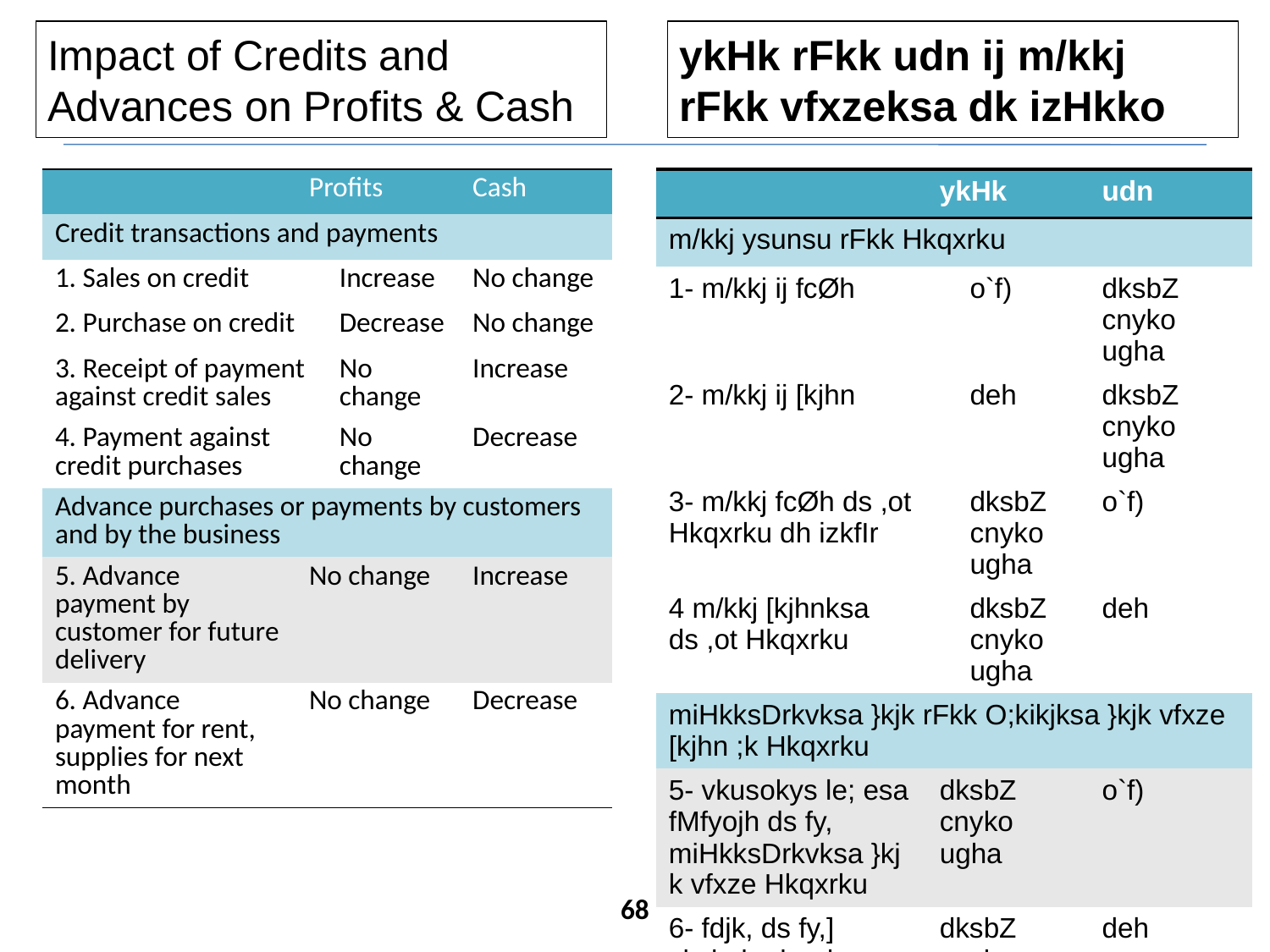

Impact of Credits and Advances on Profits & Cash
ykHk rFkk udn ij m/kkj rFkk vfxzeksa dk izHkko
|  | Profits |  | Cash |
| --- | --- | --- | --- |
| Credit transactions and payments |  |  |  |
| 1. Sales on credit |  | Increase | No change |
| 2. Purchase on credit |  | Decrease | No change |
| 3. Receipt of payment against credit sales |  | No change | Increase |
| 4. Payment against credit purchases |  | No change | Decrease |
| Advance purchases or payments by customers and by the business |  |  |  |
| 5. Advance payment by customer for future delivery | No change |  | Increase |
| 6. Advance payment for rent, supplies for next month | No change |  | Decrease |
|  | ykHk |  | udn |
| --- | --- | --- | --- |
| m/kkj ysunsu rFkk Hkqxrku |  |  |  |
| 1- m/kkj ij fcØh |  | o`f) | dksbZ cnyko ugha |
| 2- m/kkj ij [kjhn |  | deh | dksbZ cnyko ugha |
| 3- m/kkj fcØh ds ,ot Hkqxrku dh izkfIr |  | dksbZ cnyko ugha | o`f) |
| 4 m/kkj [kjhnksa ds ,ot Hkqxrku |  | dksbZ cnyko ugha | deh |
| miHkksDrkvksa }kjk rFkk O;kikjksa }kjk vfxze [kjhn ;k Hkqxrku |  |  |  |
| 5- vkusokys le; esa fMfyojh ds fy, miHkksDrkvksa }kjk vfxze Hkqxrku | dksbZ cnyko ugha |  | o`f) |
| 6- fdjk, ds fy,] vkxkeh ekg ds vkiwfrZ;ksa ds fy;s vfxze Hkqxrku] | dksbZ cnyko ugha |  | deh |
68